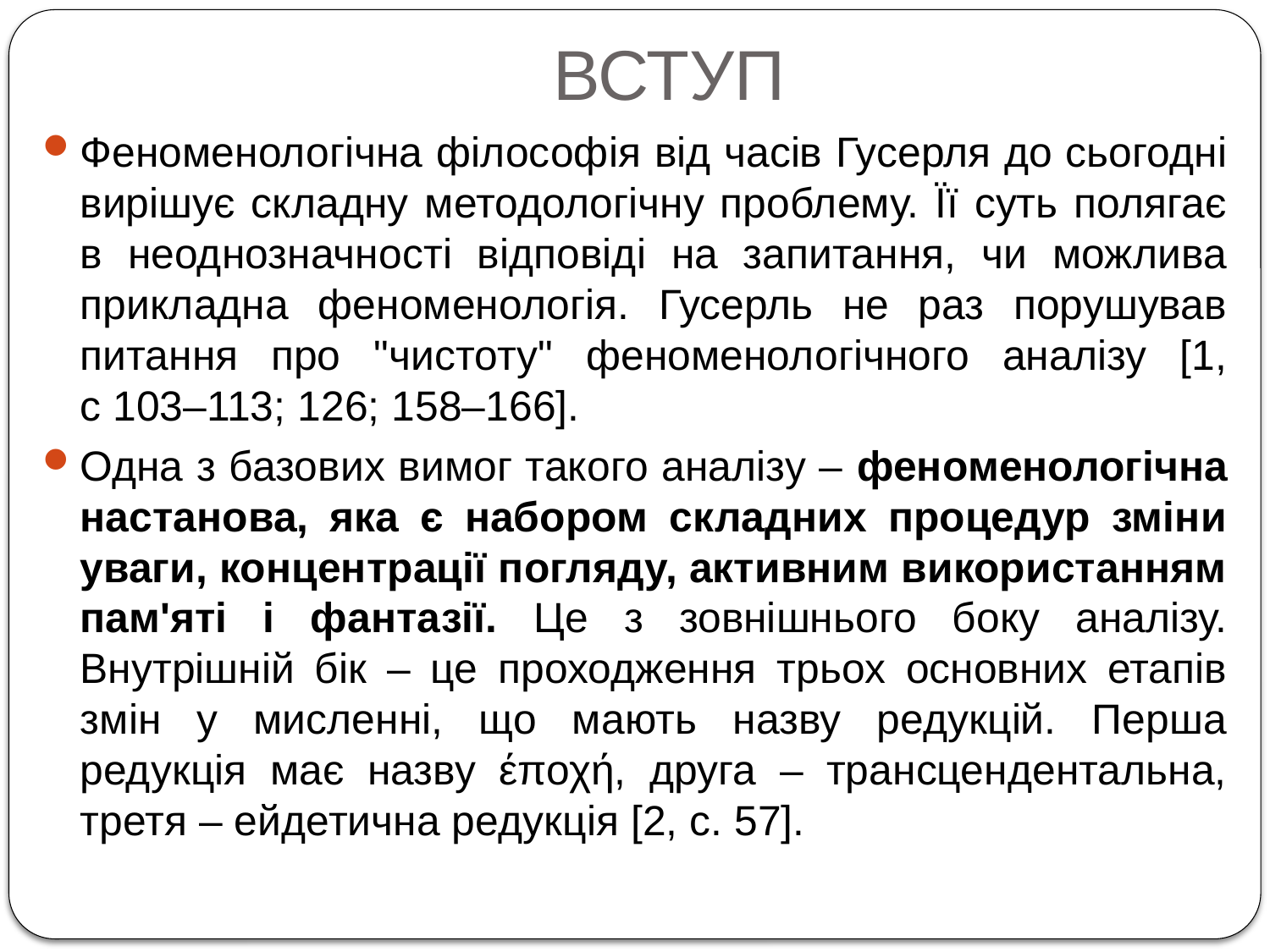

# ВСТУП
Феноменологічна філософія від часів Гусерля до сьогодні вирішує складну методологічну проблему. Її суть полягає в неоднозначності відповіді на запитання, чи можлива прикладна феноменологія. Гусерль не раз порушував питання про "чистоту" феноменологічного аналізу [1, с 103–113; 126; 158–166].
Одна з базових вимог такого аналізу – феноменологічна настанова, яка є набором складних процедур зміни уваги, концентрації погляду, активним використанням пам'яті і фантазії. Це з зовнішнього боку аналізу. Внутрішній бік – це проходження трьох основних етапів змін у мисленні, що мають назву редукцій. Перша редукція має назву έποχή, друга – трансцендентальна, третя – ейдетична редукція [2, с. 57].